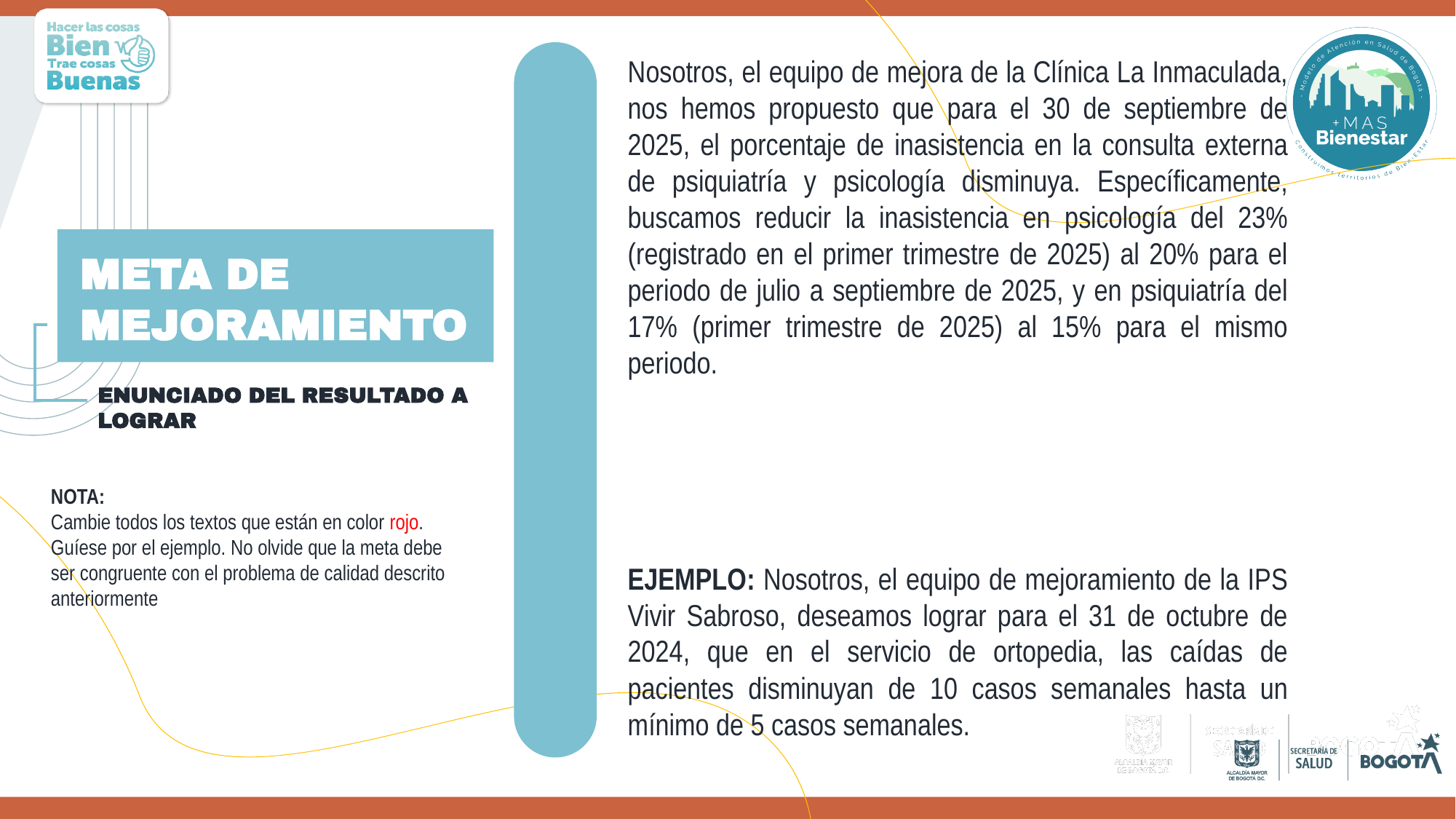

Nosotros, el equipo de mejora de la Clínica La Inmaculada, nos hemos propuesto que para el 30 de septiembre de 2025, el porcentaje de inasistencia en la consulta externa de psiquiatría y psicología disminuya. Específicamente, buscamos reducir la inasistencia en psicología del 23% (registrado en el primer trimestre de 2025) al 20% para el periodo de julio a septiembre de 2025, y en psiquiatría del 17% (primer trimestre de 2025) al 15% para el mismo periodo.

META DE MEJORAMIENTO

ENUNCIADO DEL RESULTADO A LOGRAR
NOTA:
Cambie todos los textos que están en color rojo. Guíese por el ejemplo. No olvide que la meta debe ser congruente con el problema de calidad descrito anteriormente

EJEMPLO: Nosotros, el equipo de mejoramiento de la IPS Vivir Sabroso, deseamos lograr para el 31 de octubre de 2024, que en el servicio de ortopedia, las caídas de pacientes disminuyan de 10 casos semanales hasta un mínimo de 5 casos semanales.